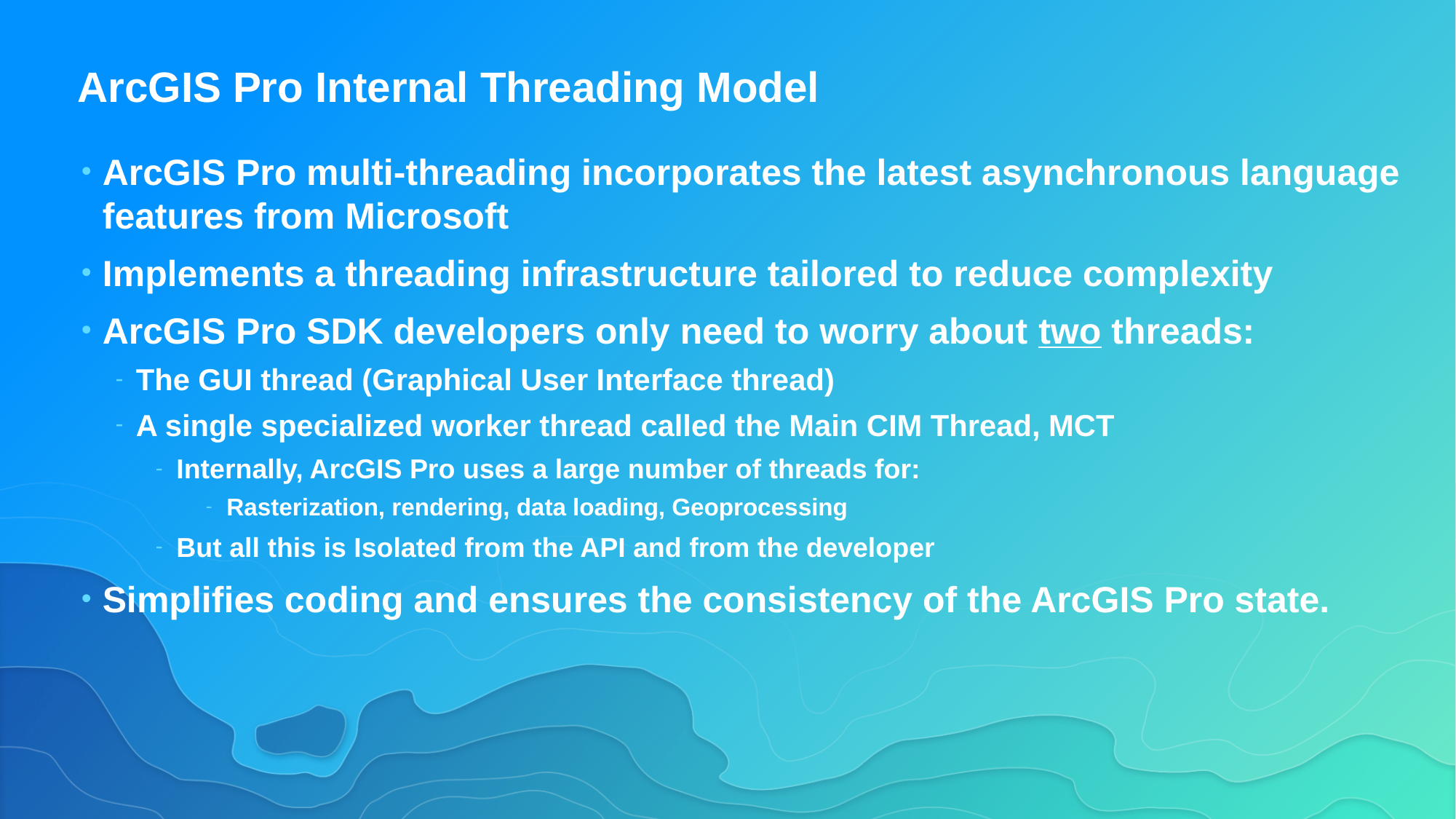

# ArcGIS Pro Internal Threading Model
ArcGIS Pro multi-threading incorporates the latest asynchronous language features from Microsoft
Implements a threading infrastructure tailored to reduce complexity
ArcGIS Pro SDK developers only need to worry about two threads:
The GUI thread (Graphical User Interface thread)
A single specialized worker thread called the Main CIM Thread, MCT
Internally, ArcGIS Pro uses a large number of threads for:
Rasterization, rendering, data loading, Geoprocessing
But all this is Isolated from the API and from the developer
Simplifies coding and ensures the consistency of the ArcGIS Pro state.